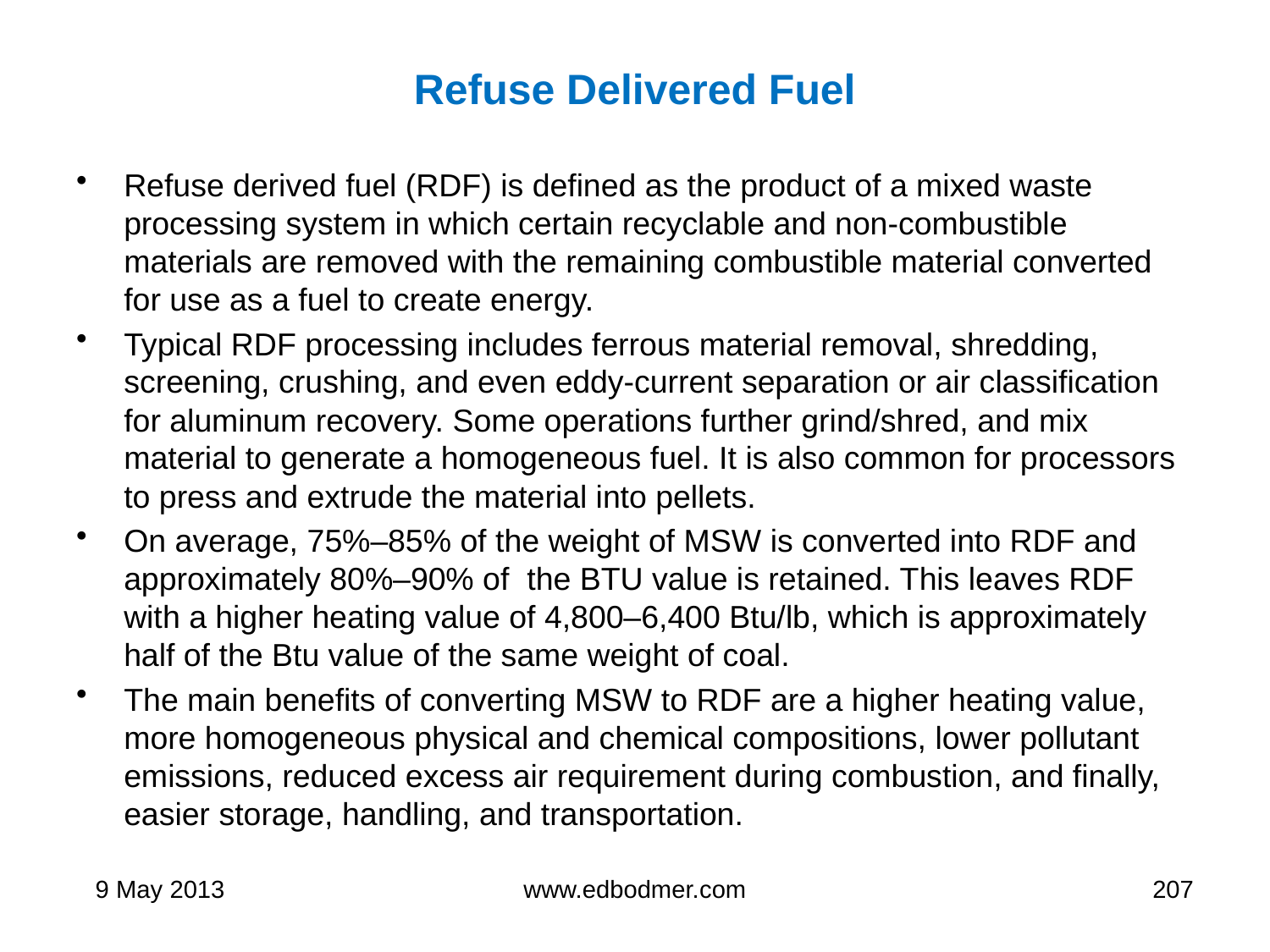

# Refuse Delivered Fuel
Refuse derived fuel (RDF) is defined as the product of a mixed waste processing system in which certain recyclable and non-combustible materials are removed with the remaining combustible material converted for use as a fuel to create energy.
Typical RDF processing includes ferrous material removal, shredding, screening, crushing, and even eddy-current separation or air classification for aluminum recovery. Some operations further grind/shred, and mix material to generate a homogeneous fuel. It is also common for processors to press and extrude the material into pellets.
On average, 75%–85% of the weight of MSW is converted into RDF and approximately 80%–90% of  the BTU value is retained. This leaves RDF with a higher heating value of 4,800–6,400 Btu/lb, which is approximately half of the Btu value of the same weight of coal.
The main benefits of converting MSW to RDF are a higher heating value, more homogeneous physical and chemical compositions, lower pollutant emissions, reduced excess air requirement during combustion, and finally, easier storage, handling, and transportation.
9 May 2013
www.edbodmer.com
207